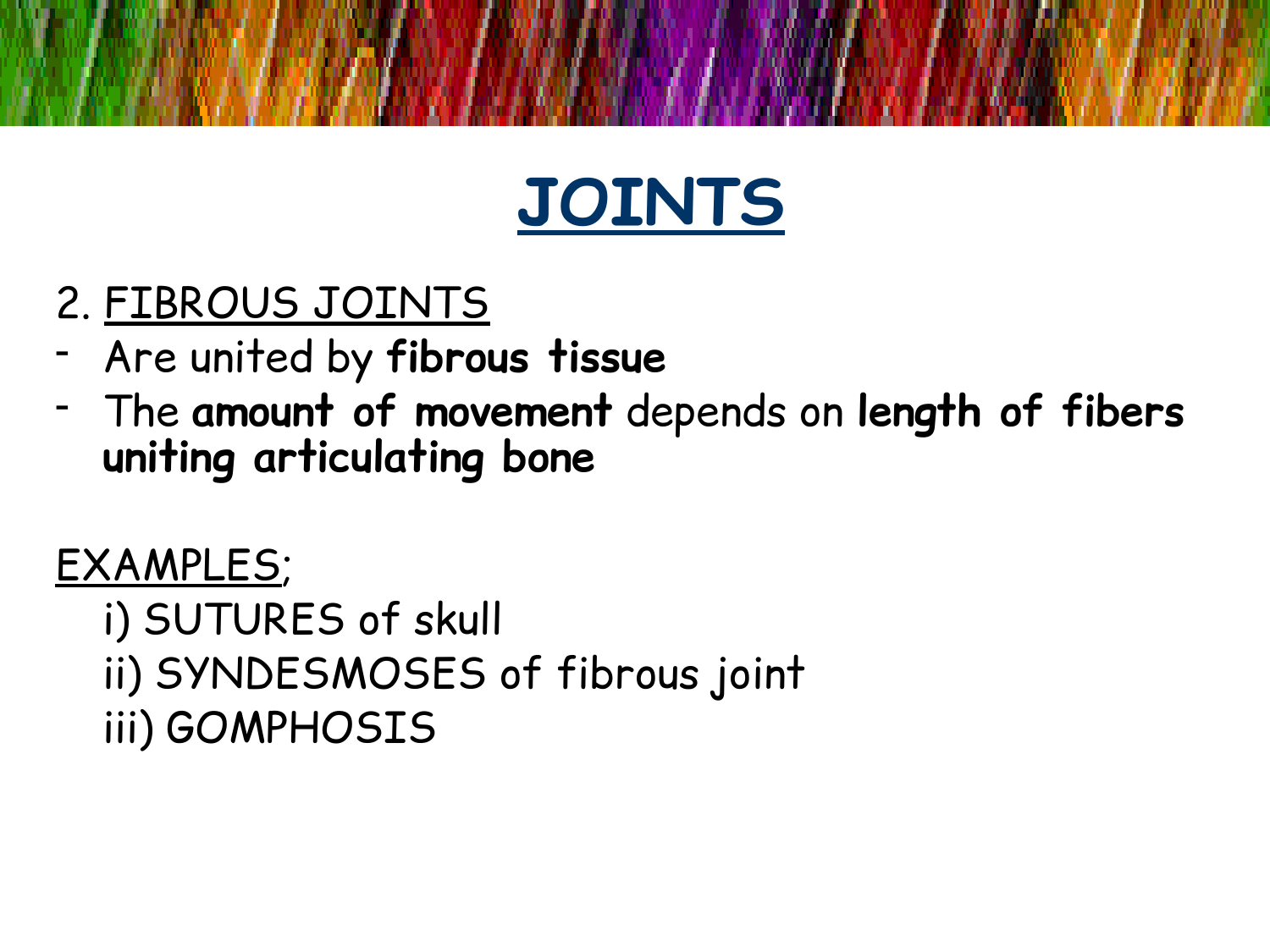

# JOINTS
2. FIBROUS JOINTS
Are united by fibrous tissue
The amount of movement depends on length of fibers uniting articulating bone

EXAMPLES;
	i) SUTURES of skull
	ii) SYNDESMOSES of fibrous joint
	iii) GOMPHOSIS